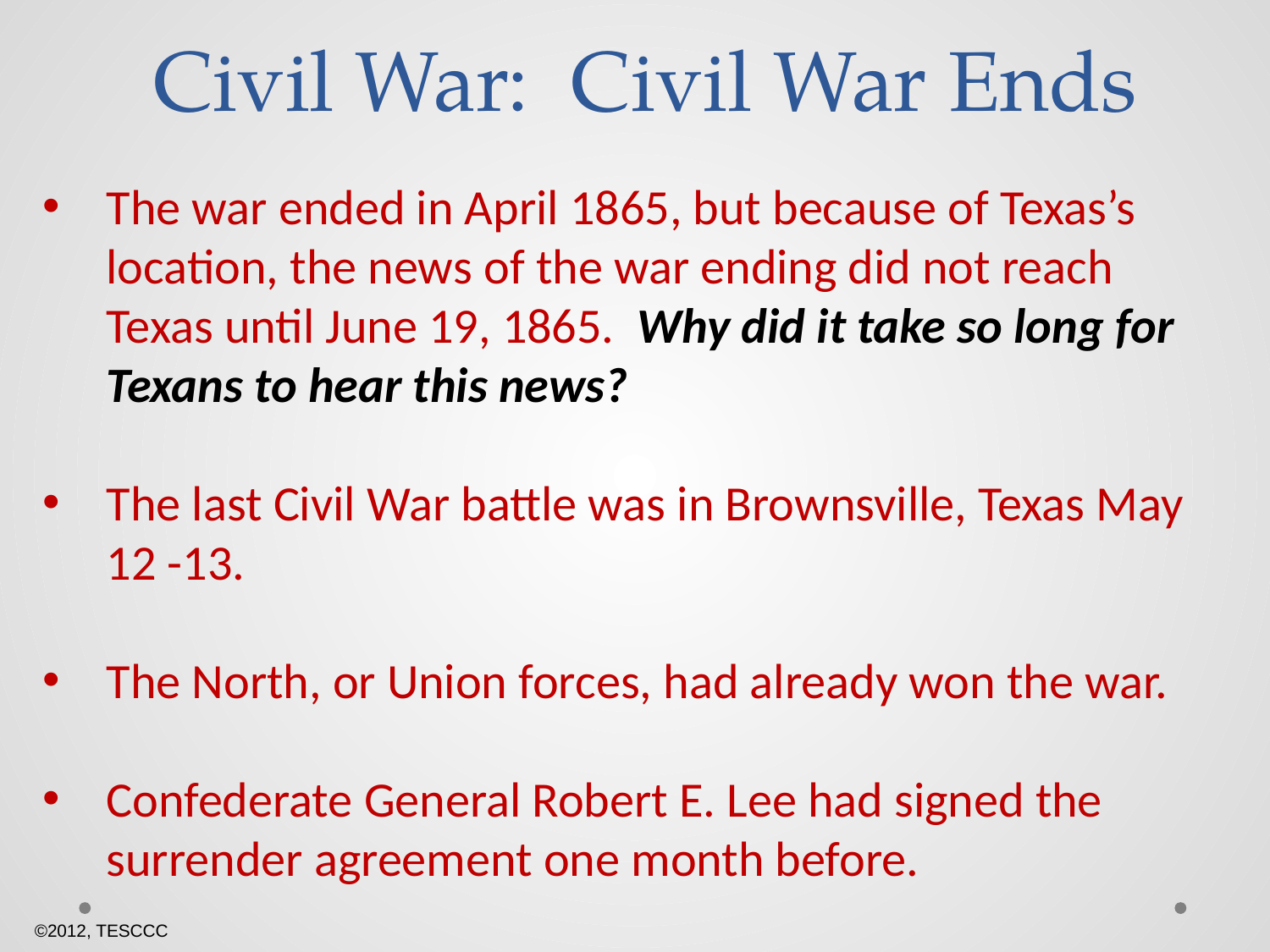

# Civil War:  Civil War Ends
The war ended in April 1865, but because of Texas’s location, the news of the war ending did not reach Texas until June 19, 1865.  Why did it take so long for Texans to hear this news?

The last Civil War battle was in Brownsville, Texas May 12 -13.

The North, or Union forces, had already won the war.

Confederate General Robert E. Lee had signed the surrender agreement one month before.
©2012, TESCCC